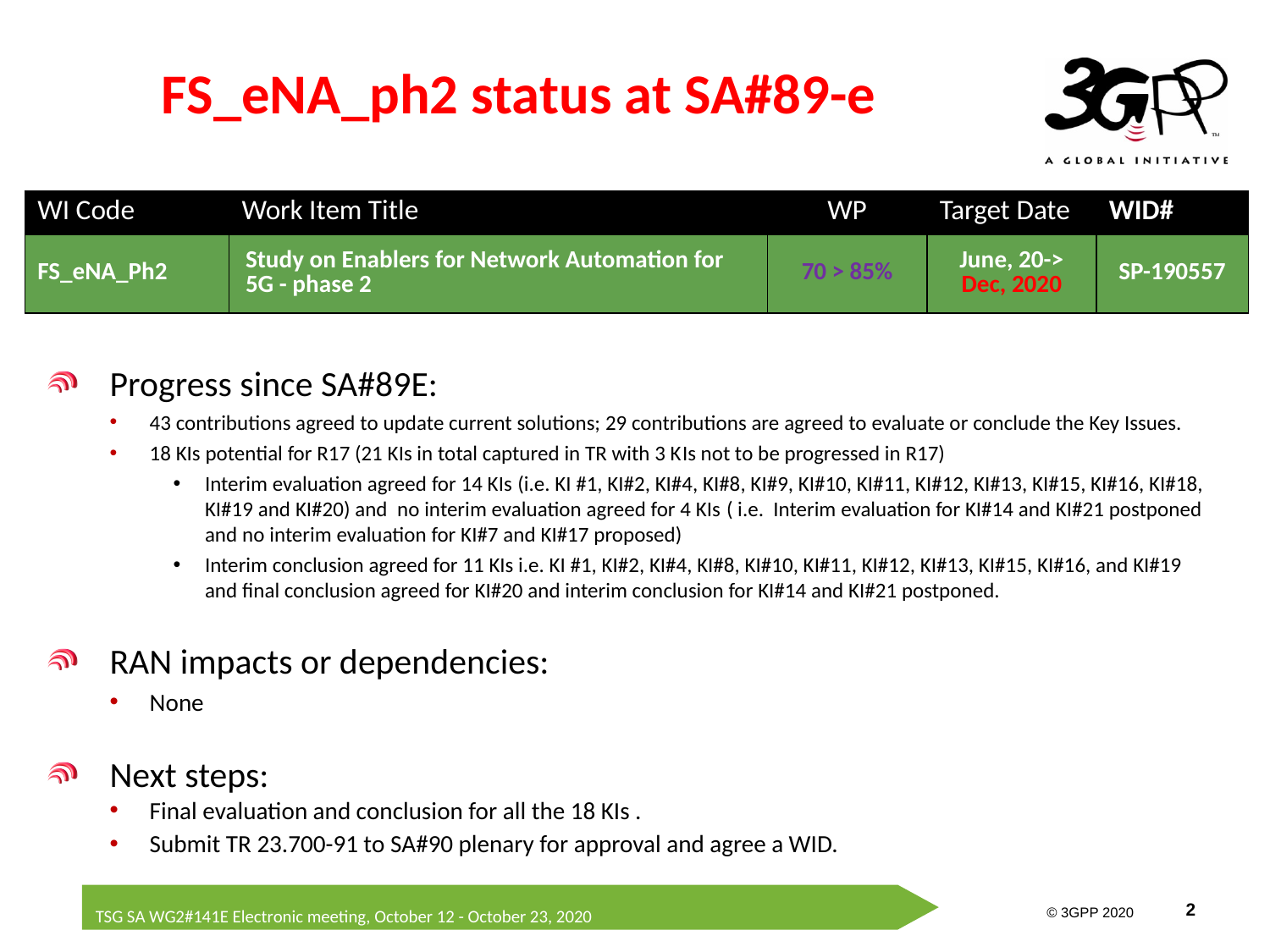

# FS_eNA_ph2 status at SA#89-e
| WI Code | Work Item Title | WP | Target Date | WID# |
| --- | --- | --- | --- | --- |
| FS\_eNA\_Ph2 | Study on Enablers for Network Automation for 5G - phase 2 | 70 > 85% | June, 20-> Dec, 2020 | SP-190557 |
Progress since SA#89E:
43 contributions agreed to update current solutions; 29 contributions are agreed to evaluate or conclude the Key Issues.
18 KIs potential for R17 (21 KIs in total captured in TR with 3 KIs not to be progressed in R17)
Interim evaluation agreed for 14 KIs (i.e. KI #1, KI#2, KI#4, KI#8, KI#9, KI#10, KI#11, KI#12, KI#13, KI#15, KI#16, KI#18, KI#19 and KI#20) and  no interim evaluation agreed for 4 KIs ( i.e.  Interim evaluation for KI#14 and KI#21 postponed and no interim evaluation for KI#7 and KI#17 proposed)
Interim conclusion agreed for 11 KIs i.e. KI #1, KI#2, KI#4, KI#8, KI#10, KI#11, KI#12, KI#13, KI#15, KI#16, and KI#19 and final conclusion agreed for KI#20 and interim conclusion for KI#14 and KI#21 postponed.

RAN impacts or dependencies:
None

Next steps:
Final evaluation and conclusion for all the 18 KIs .
Submit TR 23.700-91 to SA#90 plenary for approval and agree a WID.